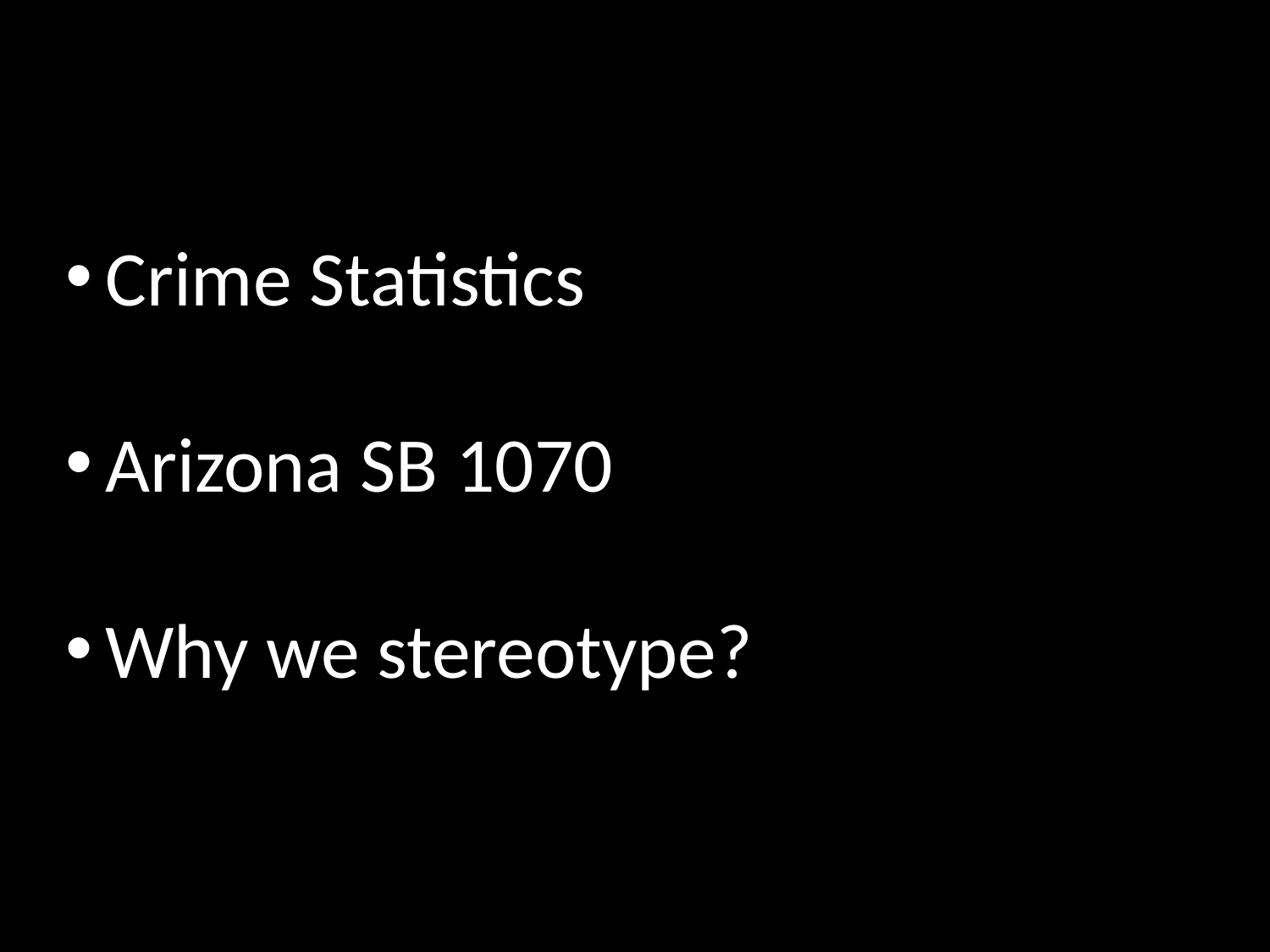

#
Crime Statistics

Arizona SB 1070

Why we stereotype?